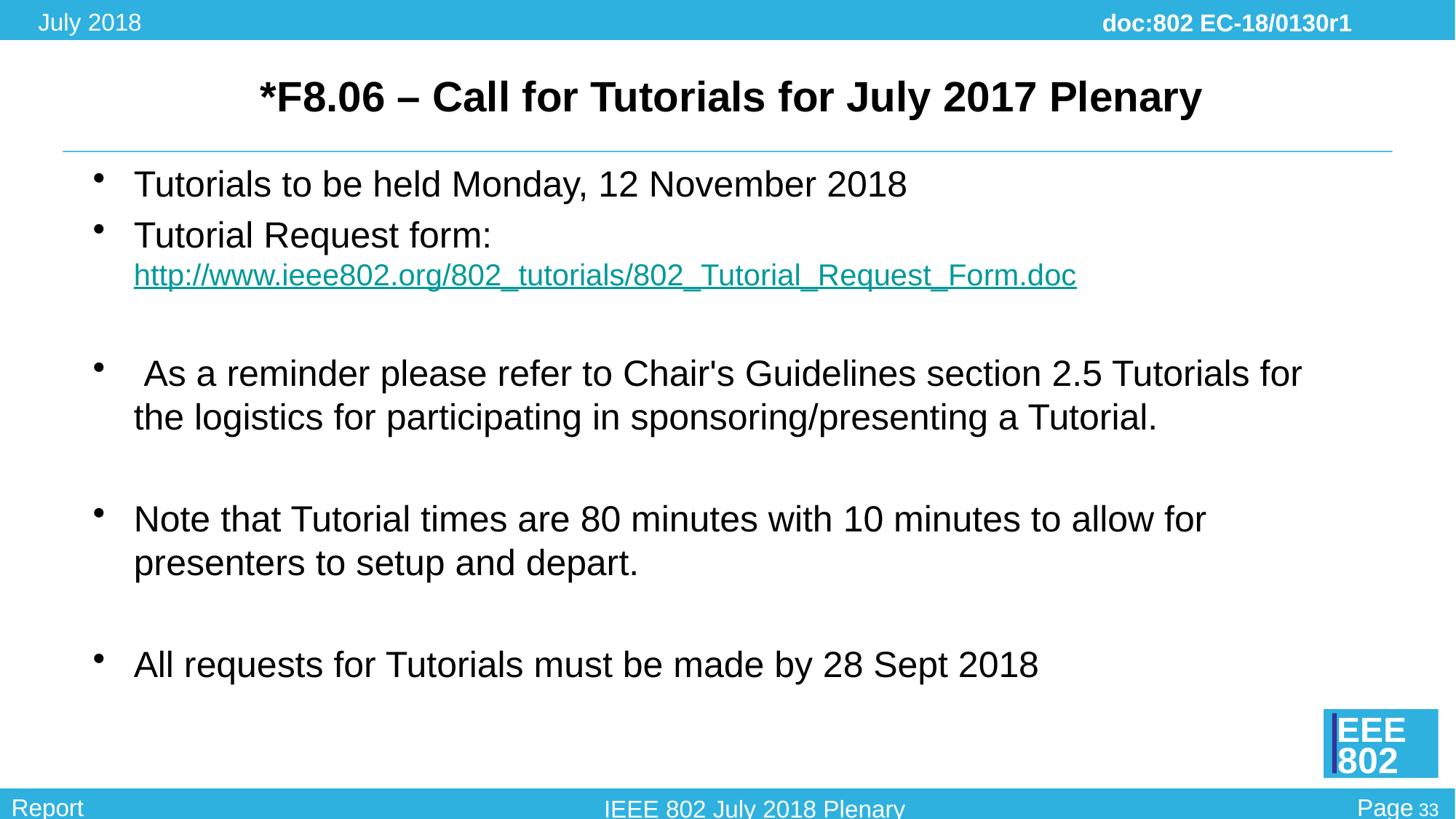

# *F8.06 – Call for Tutorials for July 2017 Plenary
Tutorials to be held Monday, 12 November 2018
Tutorial Request form: http://www.ieee802.org/802_tutorials/802_Tutorial_Request_Form.doc

 As a reminder please refer to Chair's Guidelines section 2.5 Tutorials for the logistics for participating in sponsoring/presenting a Tutorial.

Note that Tutorial times are 80 minutes with 10 minutes to allow for presenters to setup and depart.

All requests for Tutorials must be made by 28 Sept 2018